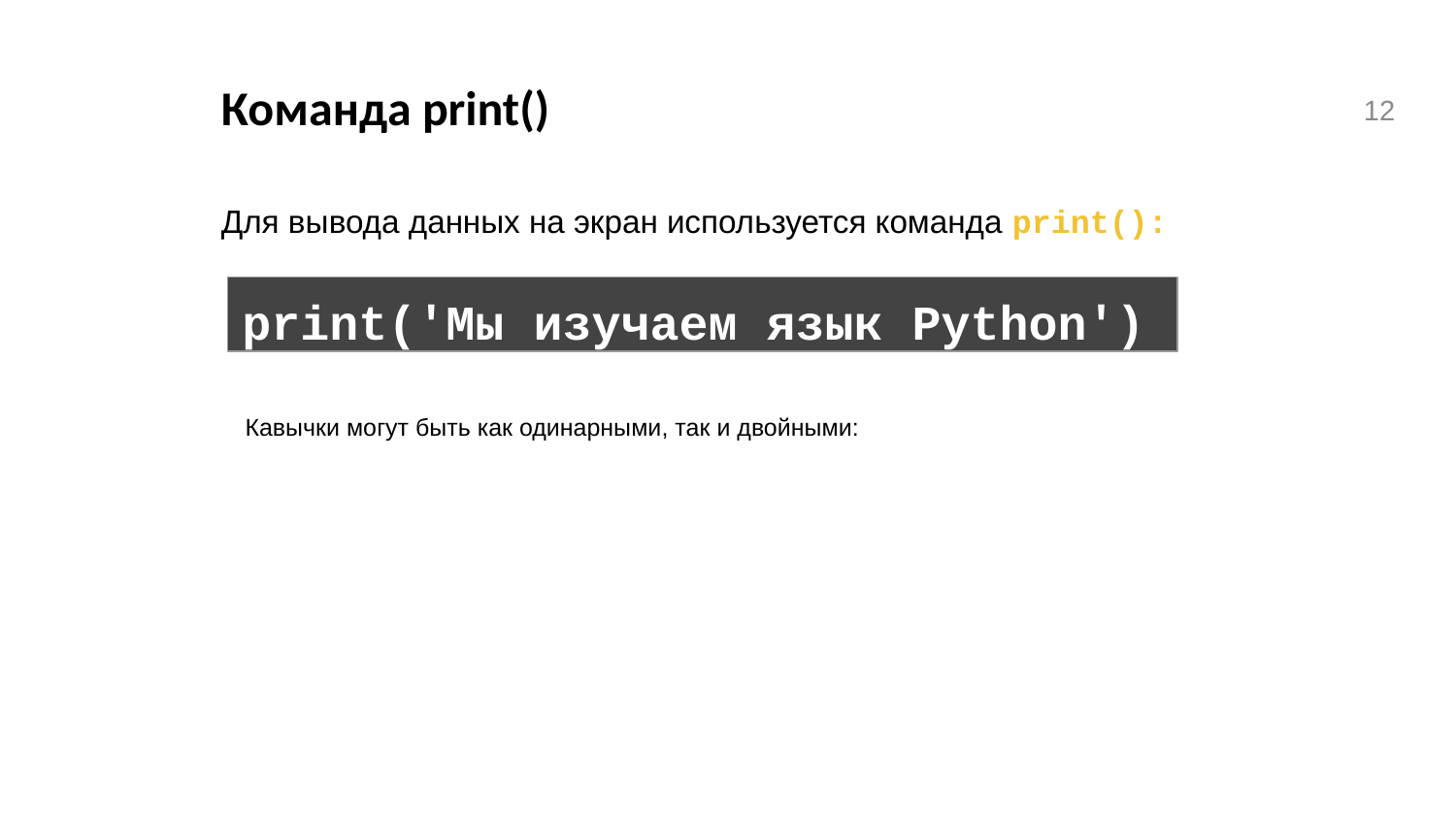

# Команда print()
12
Для вывода данных на экран используется команда print():

print('Мы изучаем язык Python')

Кавычки могут быть как одинарными, так и двойными: